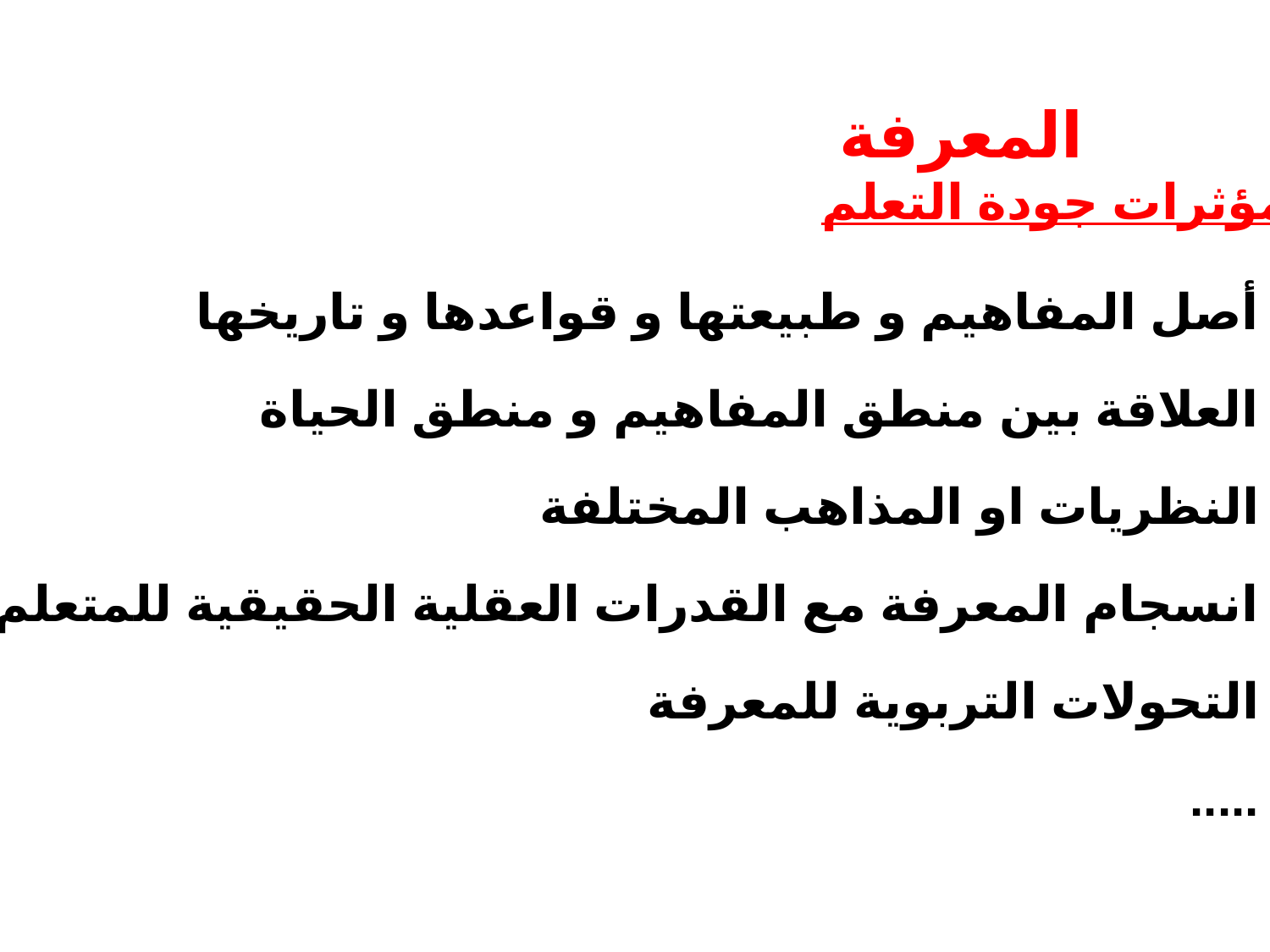

المعرفة
مؤثرات جودة التعلم

أصل المفاهيم و طبيعتها و قواعدها و تاريخها

العلاقة بين منطق المفاهيم و منطق الحياة

النظريات او المذاهب المختلفة

انسجام المعرفة مع القدرات العقلية الحقيقية للمتعلم

التحولات التربوية للمعرفة

- .....